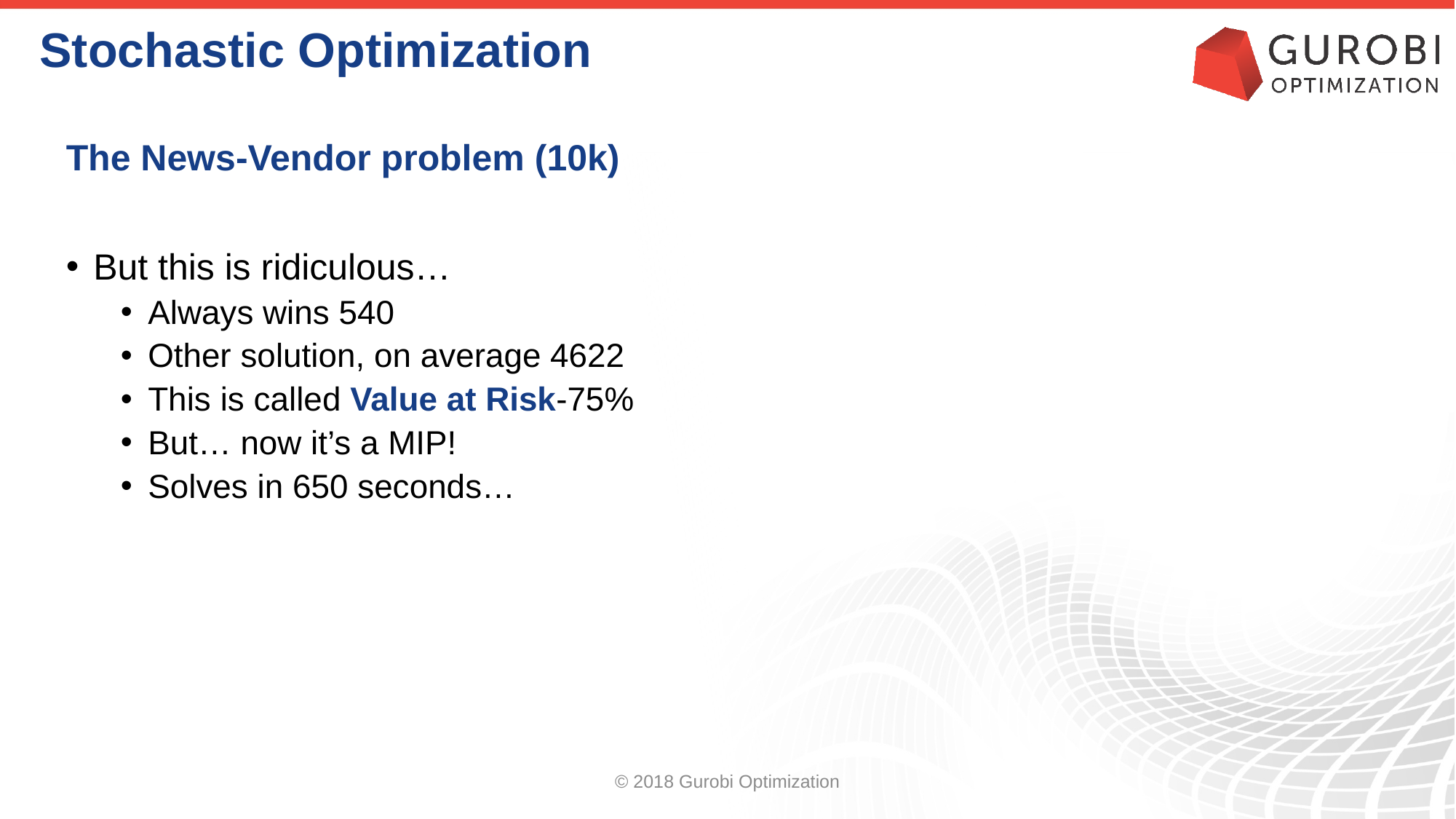

# Stochastic Optimization
The News-Vendor problem (10k)

But this is ridiculous…
Always wins 540
Other solution, on average 4622
This is called Value at Risk-75%
But… now it’s a MIP!
Solves in 650 seconds…

© 2018 Gurobi Optimization